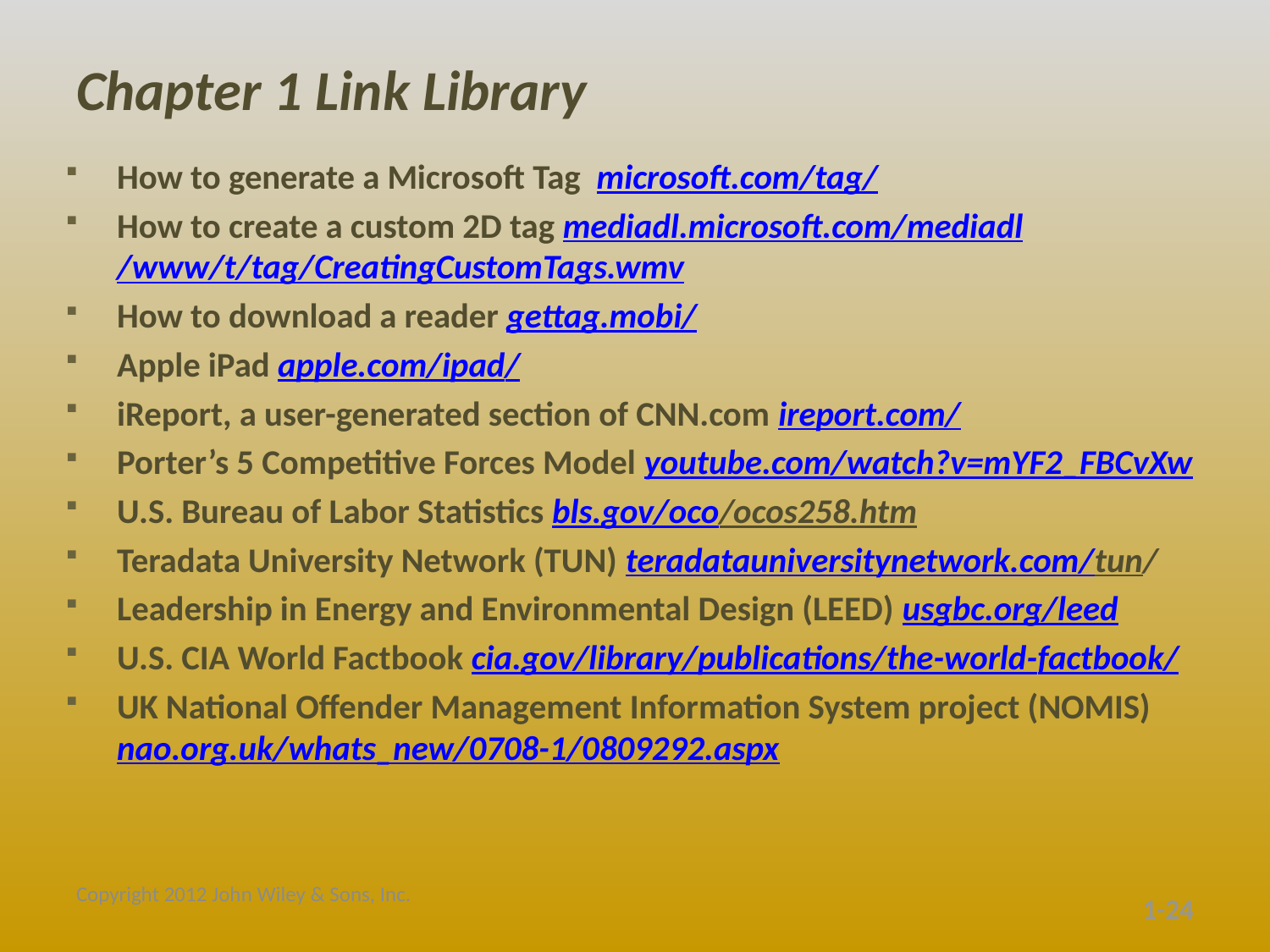

# Chapter 1 Link Library
How to generate a Microsoft Tag  microsoft.com/tag/
How to create a custom 2D tag mediadl.microsoft.com/mediadl/www/t/tag/CreatingCustomTags.wmv
How to download a reader gettag.mobi/
Apple iPad apple.com/ipad/
iReport, a user-generated section of CNN.com ireport.com/
Porter’s 5 Competitive Forces Model youtube.com/watch?v=mYF2_FBCvXw
U.S. Bureau of Labor Statistics bls.gov/oco/ocos258.htm
Teradata University Network (TUN) teradatauniversitynetwork.com/tun/
Leadership in Energy and Environmental Design (LEED) usgbc.org/leed
U.S. CIA World Factbook cia.gov/library/publications/the-world-factbook/
UK National Offender Management Information System project (NOMIS)
nao.org.uk/whats_new/0708-1/0809292.aspx

Copyright 2012 John Wiley & Sons, Inc.
1-24